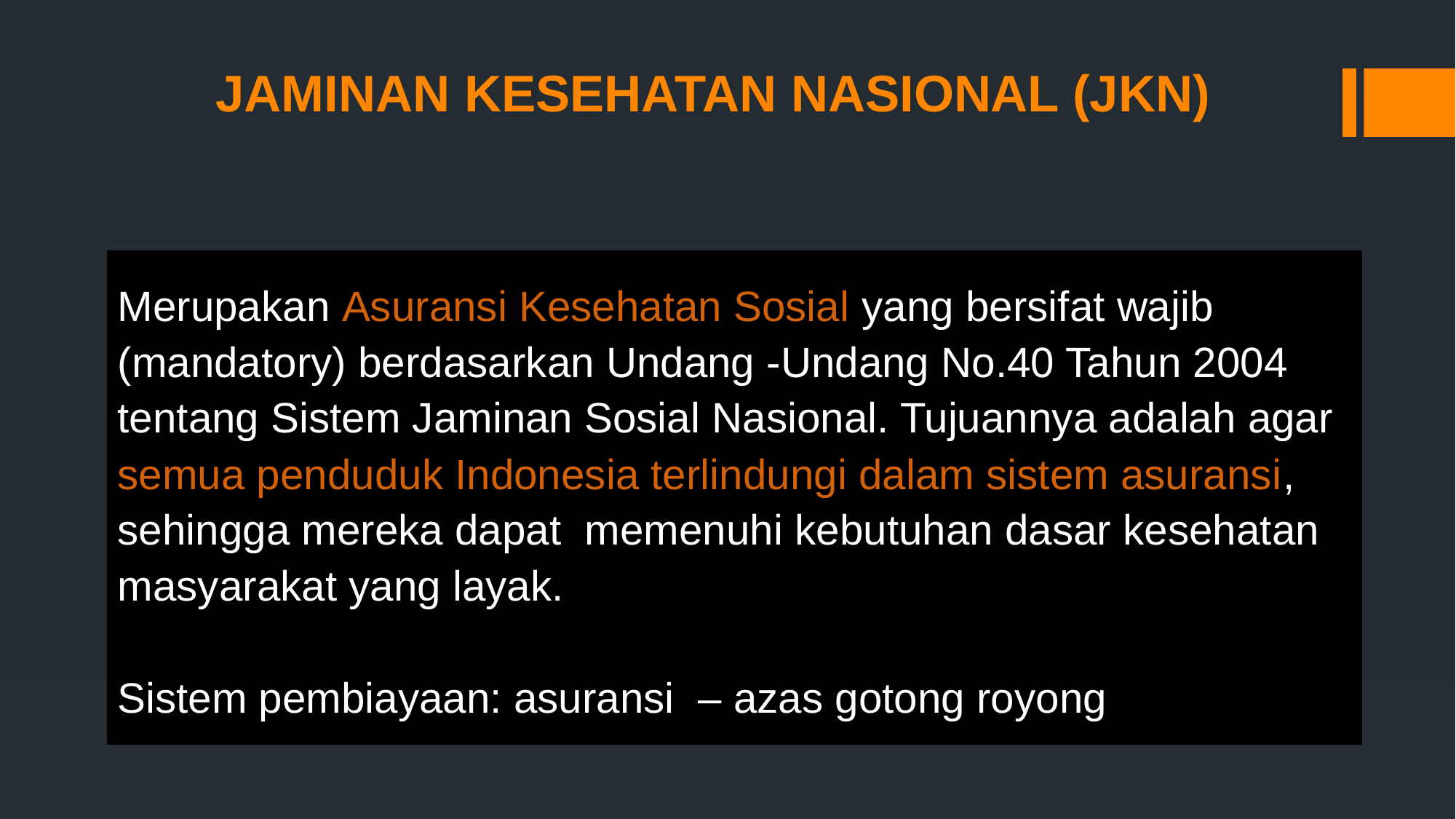

# JAMINAN KESEHATAN NASIONAL (JKN)
Merupakan Asuransi Kesehatan Sosial yang bersifat wajib (mandatory) berdasarkan Undang -Undang No.40 Tahun 2004  tentang Sistem Jaminan Sosial Nasional. Tujuannya adalah agar semua penduduk Indonesia terlindungi dalam sistem asuransi, sehingga mereka dapat  memenuhi kebutuhan dasar kesehatan masyarakat yang layak.

Sistem pembiayaan: asuransi  – azas gotong royong